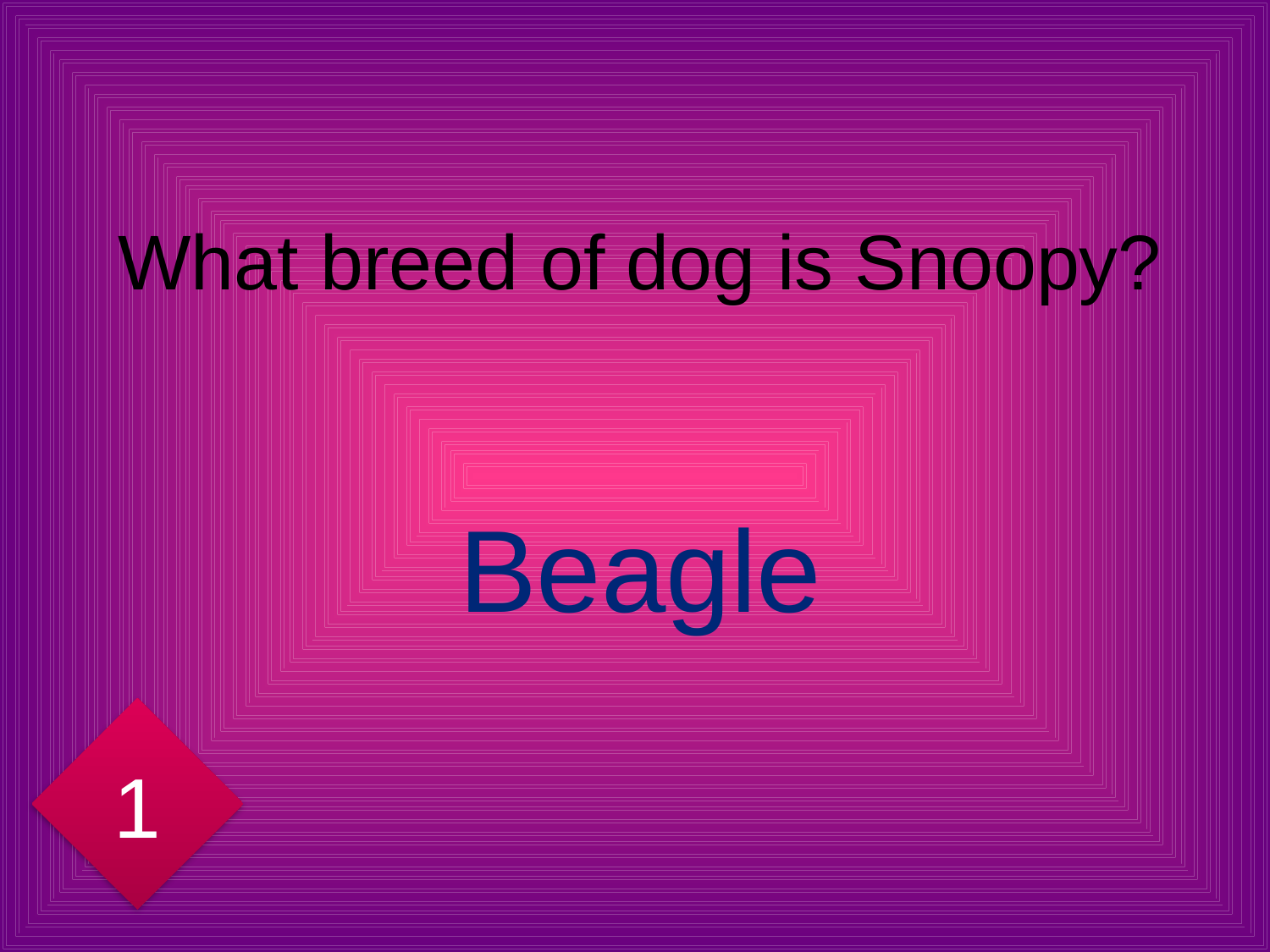

# What breed of dog is Snoopy?
Beagle
1